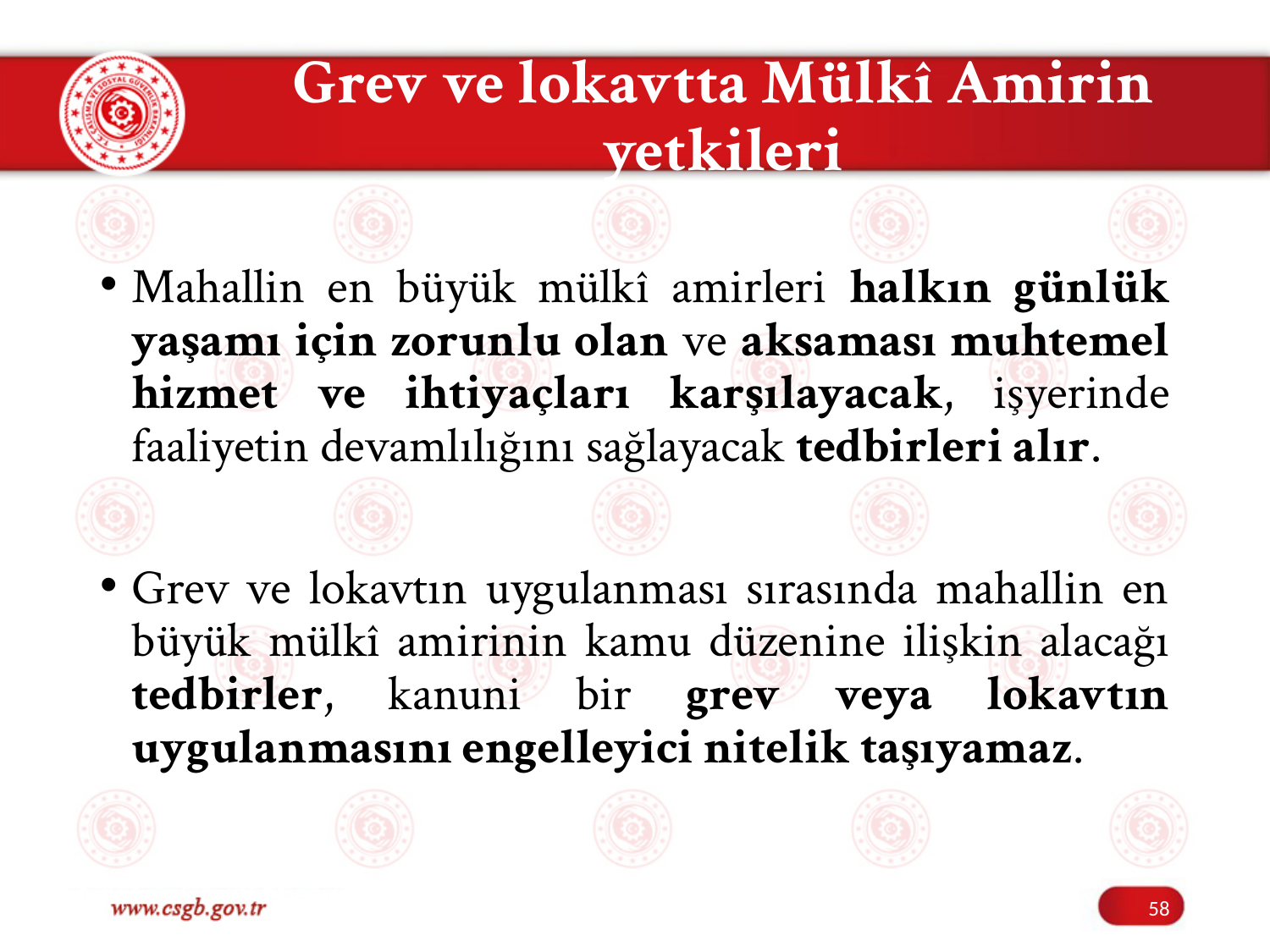

# Grev ve lokavtta Mülkî Amirin yetkileri
Mahallin en büyük mülkî amirleri halkın günlük yaşamı için zorunlu olan ve aksaması muhtemel hizmet ve ihtiyaçları karşılayacak, işyerinde faaliyetin devamlılığını sağlayacak tedbirleri alır.

Grev ve lokavtın uygulanması sırasında mahallin en büyük mülkî amirinin kamu düzenine ilişkin alacağı tedbirler, kanuni bir grev veya lokavtın uygulanmasını engelleyici nitelik taşıyamaz.
58